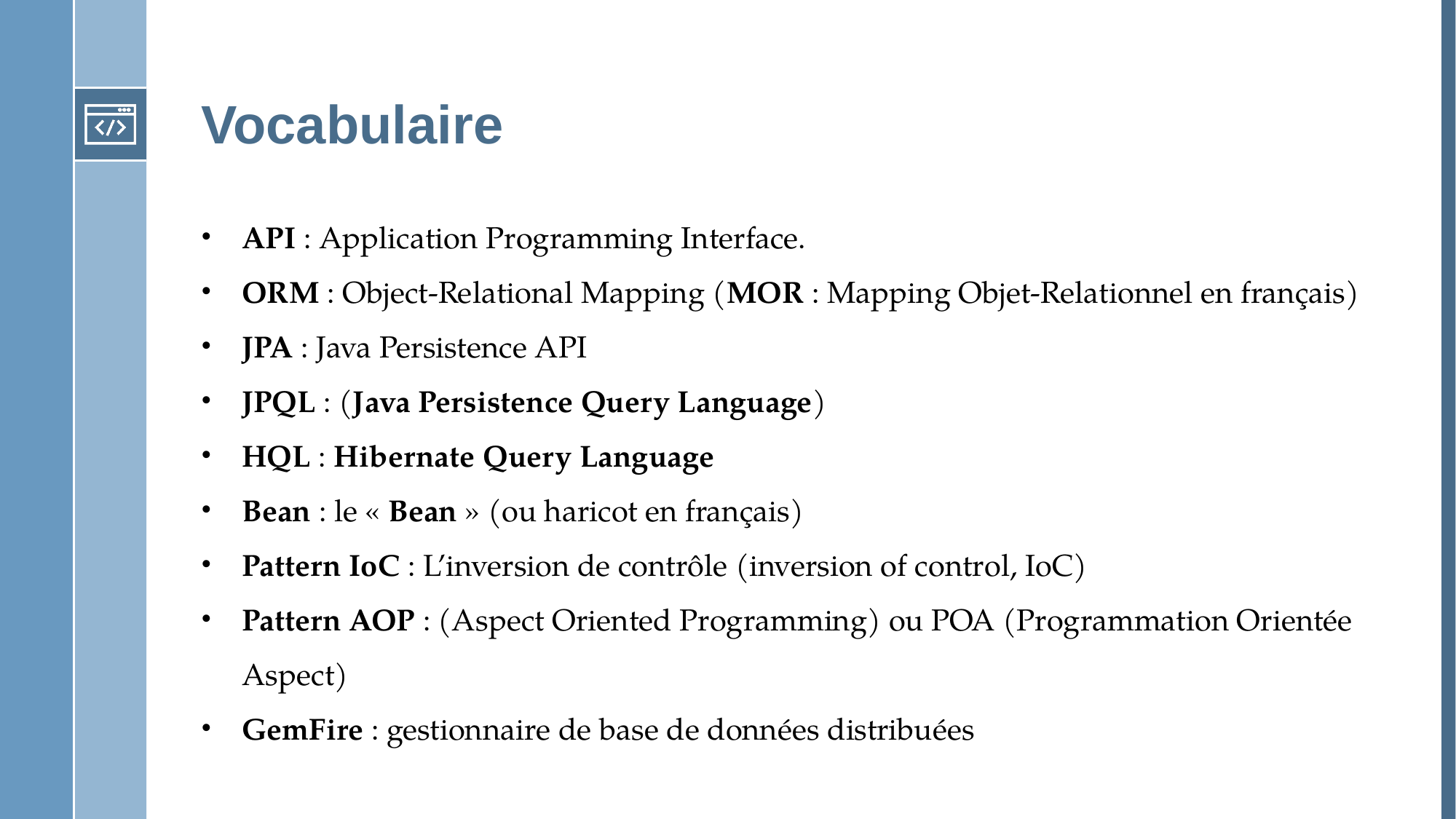

# Vocabulaire
API : Application Programming Interface.
ORM : Object-Relational Mapping (MOR : Mapping Objet-Relationnel en français)
JPA : Java Persistence API
JPQL : (Java Persistence Query Language)
HQL : Hibernate Query Language
Bean : le « Bean » (ou haricot en français)
Pattern IoC : L’inversion de contrôle (inversion of control, IoC)
Pattern AOP : (Aspect Oriented Programming) ou POA (Programmation Orientée Aspect)
GemFire : gestionnaire de base de données distribuées